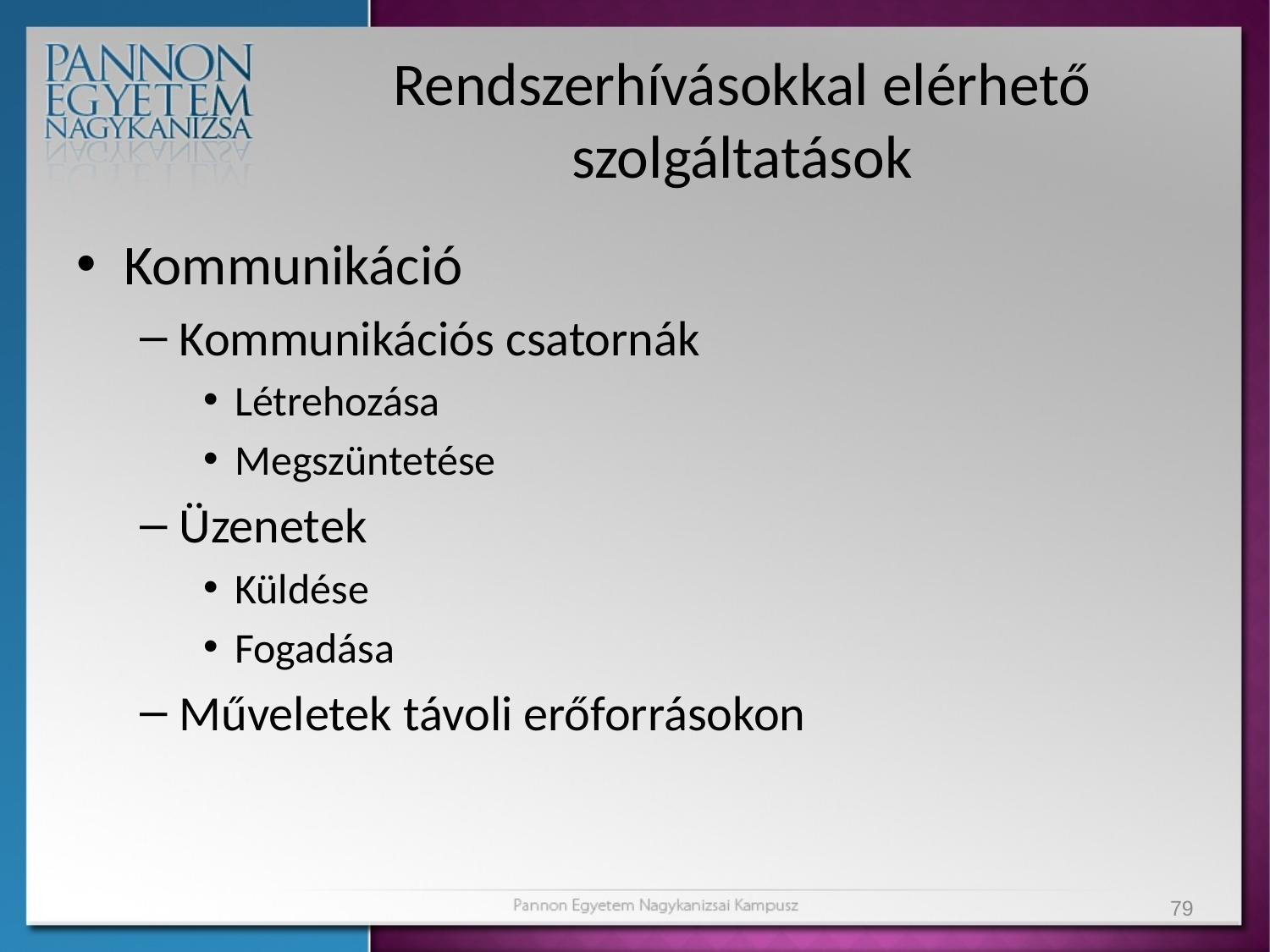

# Rendszerhívásokkal elérhető szolgáltatások
Kommunikáció
Kommunikációs csatornák
Létrehozása
Megszüntetése
Üzenetek
Küldése
Fogadása
Műveletek távoli erőforrásokon
79